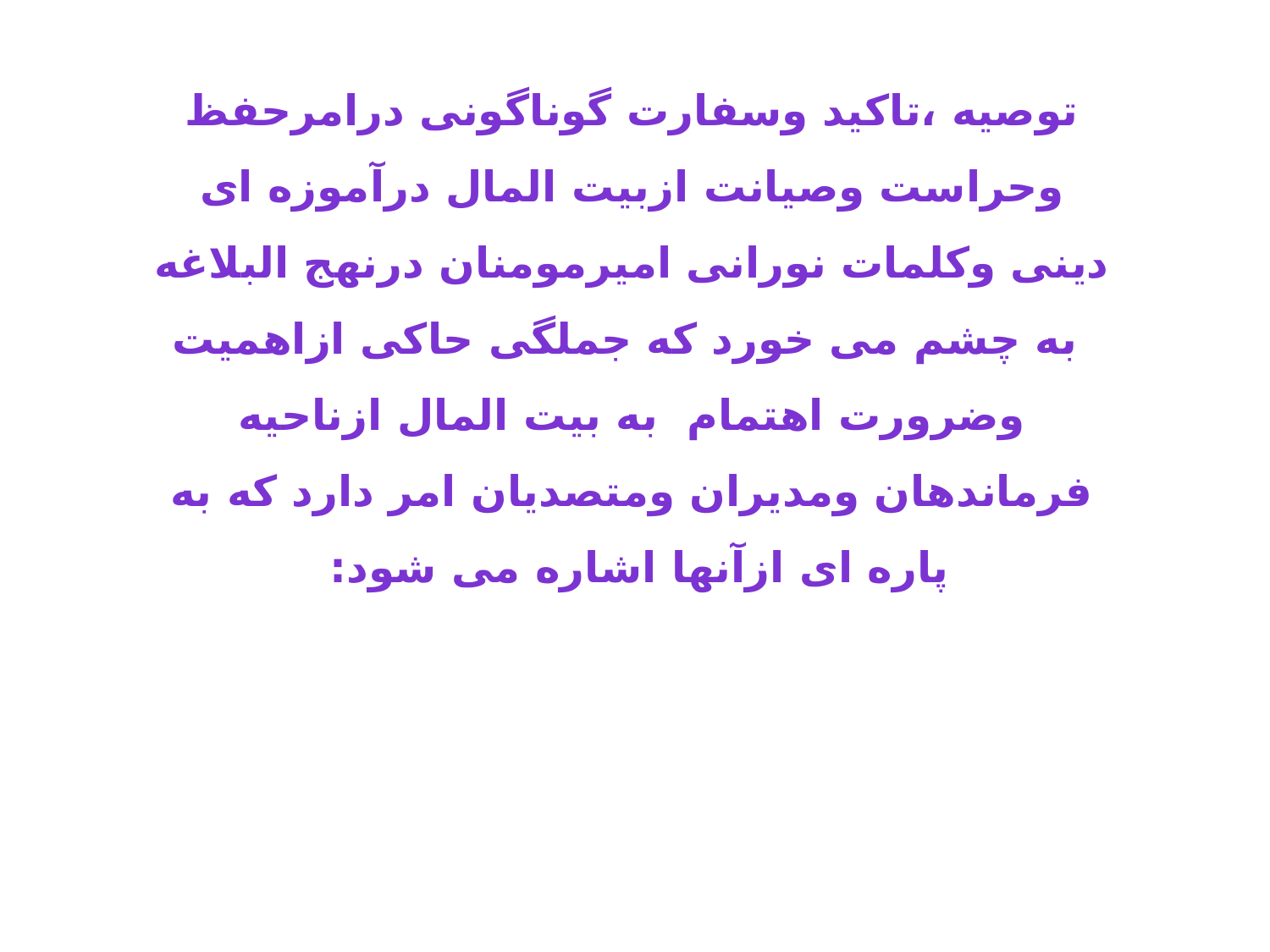

توصیه ،تاکید وسفارت گوناگونی درامرحفظ وحراست وصیانت ازبیت المال درآموزه ای دینی وکلمات نورانی امیرمومنان درنهج البلاغه  به چشم می خورد که جملگی حاکی ازاهمیت وضرورت اهتمام  به بیت المال ازناحیه فرماندهان ومدیران ومتصدیان امر دارد که به پاره ای ازآنها اشاره می شود: